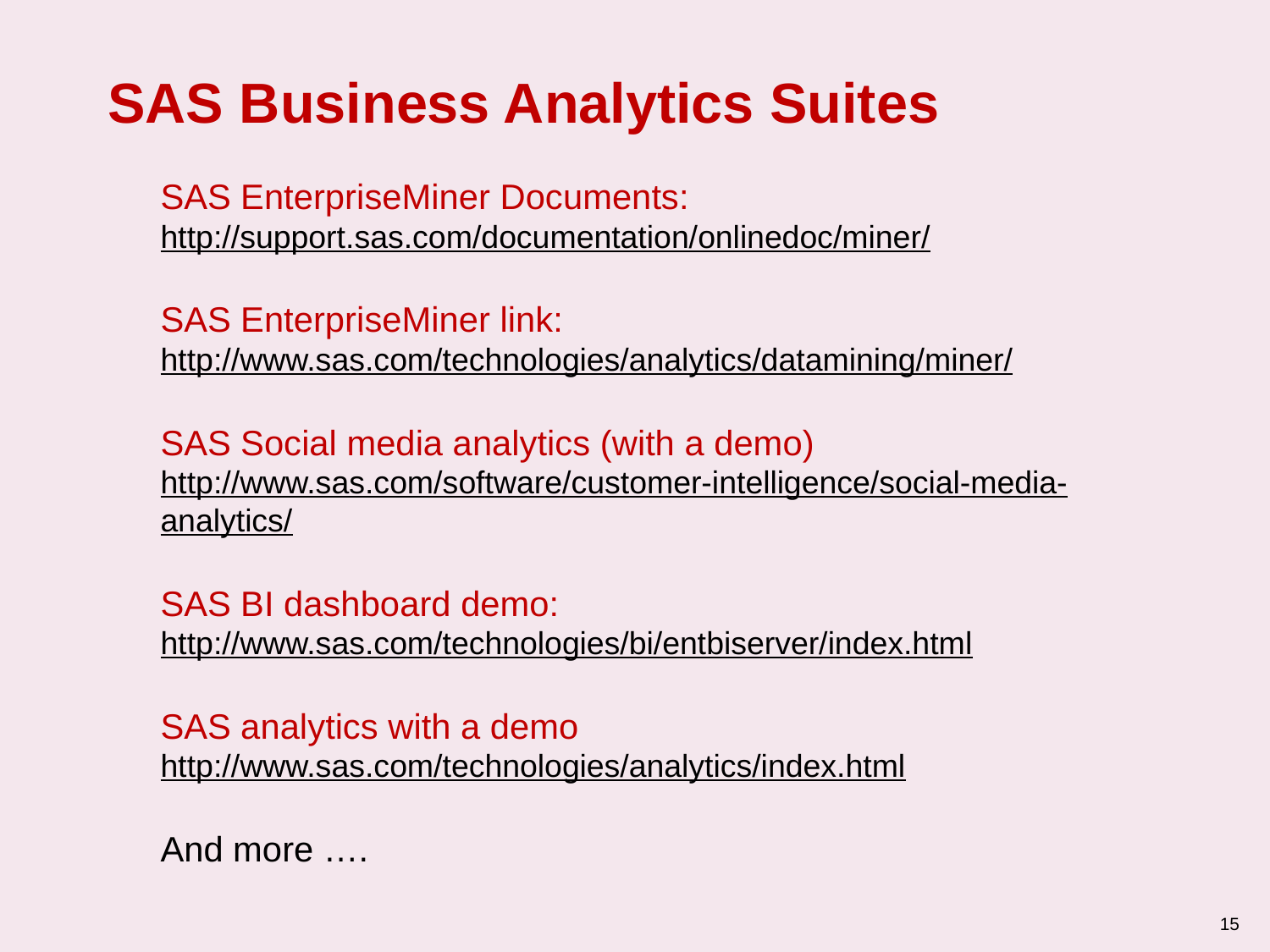

SAS Business Analytics Suites
SAS EnterpriseMiner Documents:
http://support.sas.com/documentation/onlinedoc/miner/

SAS EnterpriseMiner link: http://www.sas.com/technologies/analytics/datamining/miner/

SAS Social media analytics (with a demo) http://www.sas.com/software/customer-intelligence/social-media-analytics/

SAS BI dashboard demo: http://www.sas.com/technologies/bi/entbiserver/index.html

SAS analytics with a demo http://www.sas.com/technologies/analytics/index.html

And more ….

15